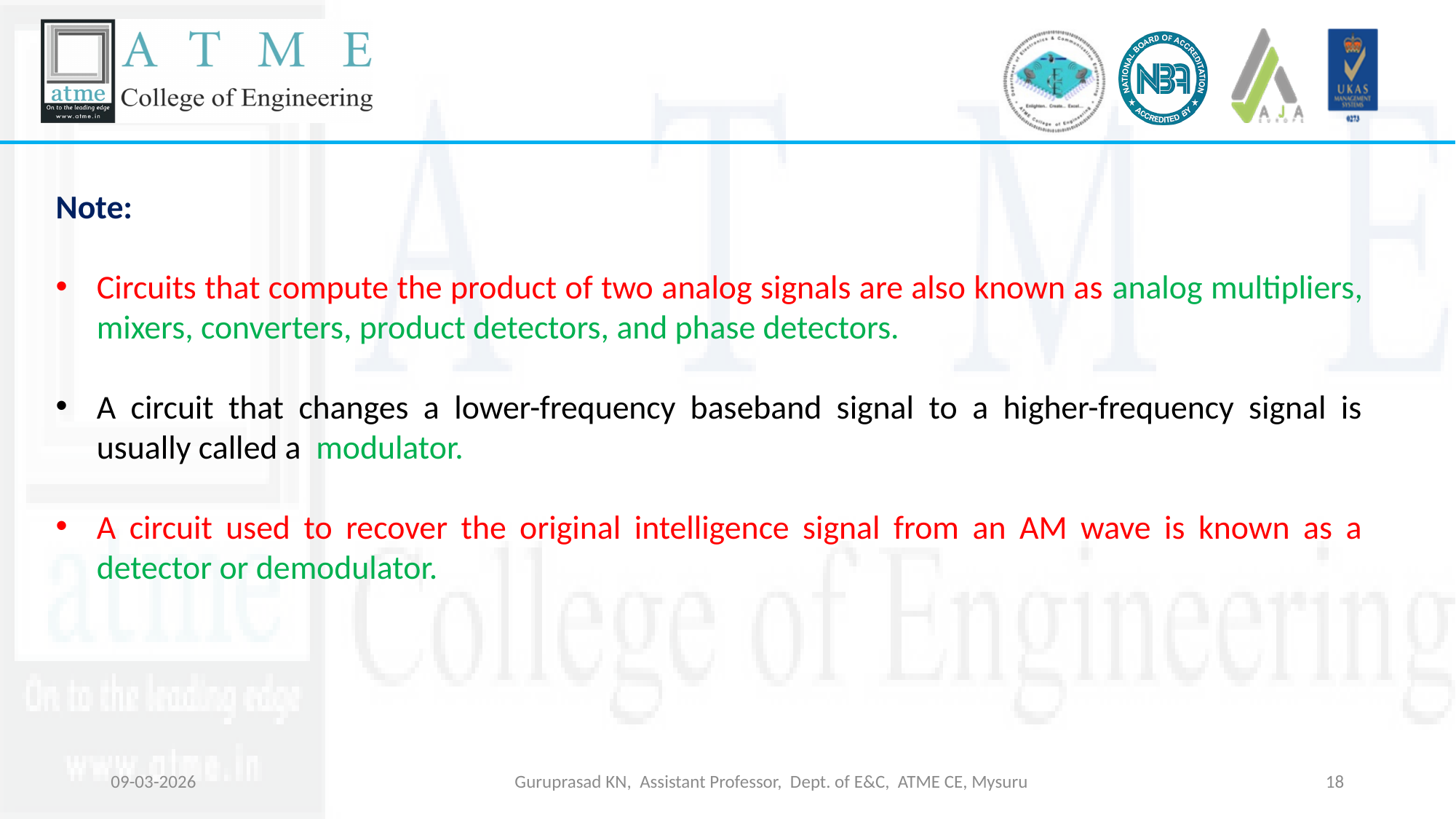

Note:

Circuits that compute the product of two analog signals are also known as analog multipliers, mixers, converters, product detectors, and phase detectors.

A circuit that changes a lower-frequency baseband signal to a higher-frequency signal is usually called a  modulator.

A circuit used to recover the original intelligence signal from an AM wave is known as a detector or demodulator.
09-03-2026
Guruprasad KN,  Assistant Professor,  Dept. of E&C,  ATME CE, Mysuru
18